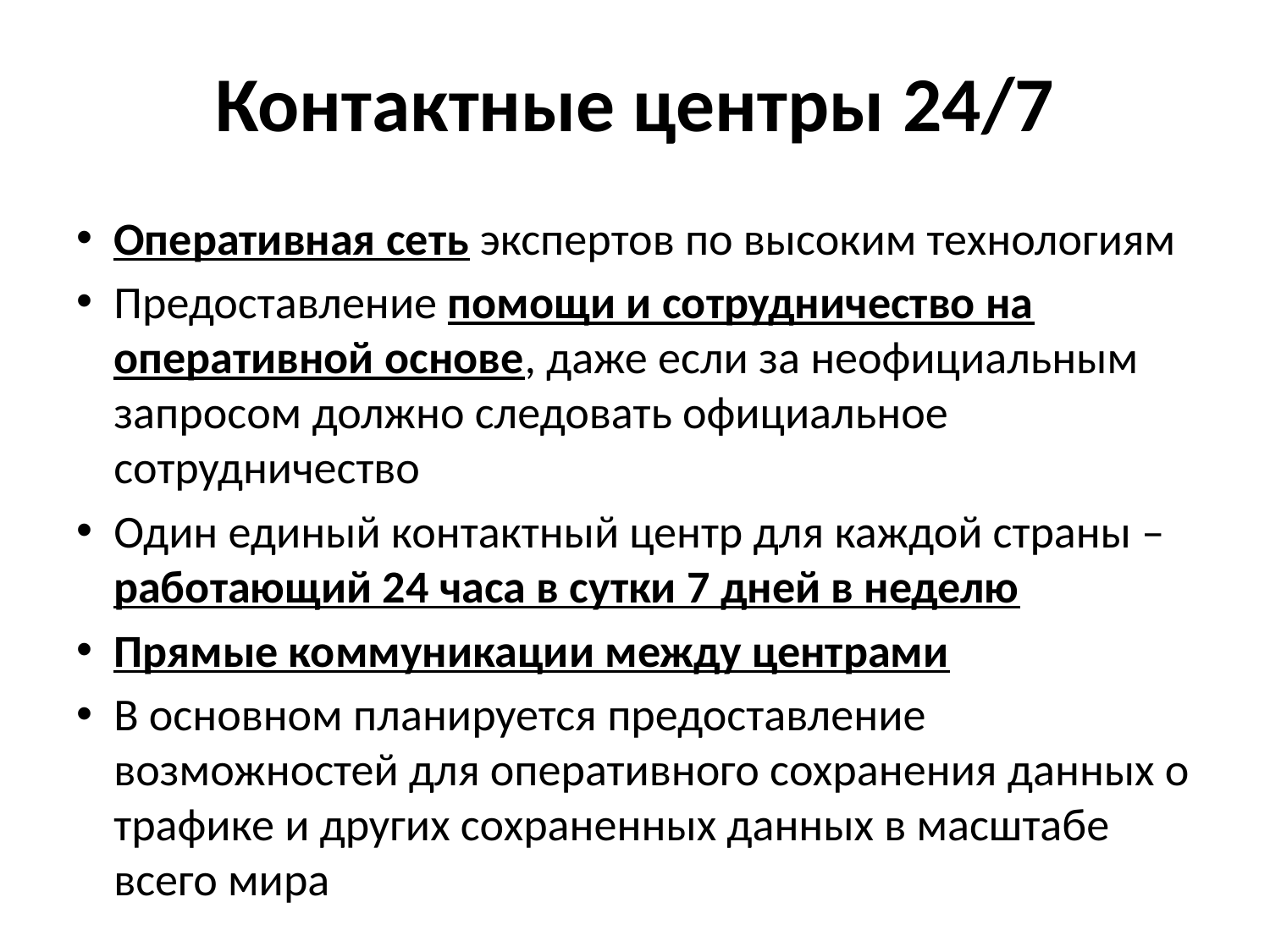

# Контактные центры 24/7
Оперативная сеть экспертов по высоким технологиям
Предоставление помощи и сотрудничество на оперативной основе, даже если за неофициальным запросом должно следовать официальное сотрудничество
Один единый контактный центр для каждой страны – работающий 24 часа в сутки 7 дней в неделю
Прямые коммуникации между центрами
В основном планируется предоставление возможностей для оперативного сохранения данных о трафике и других сохраненных данных в масштабе всего мира